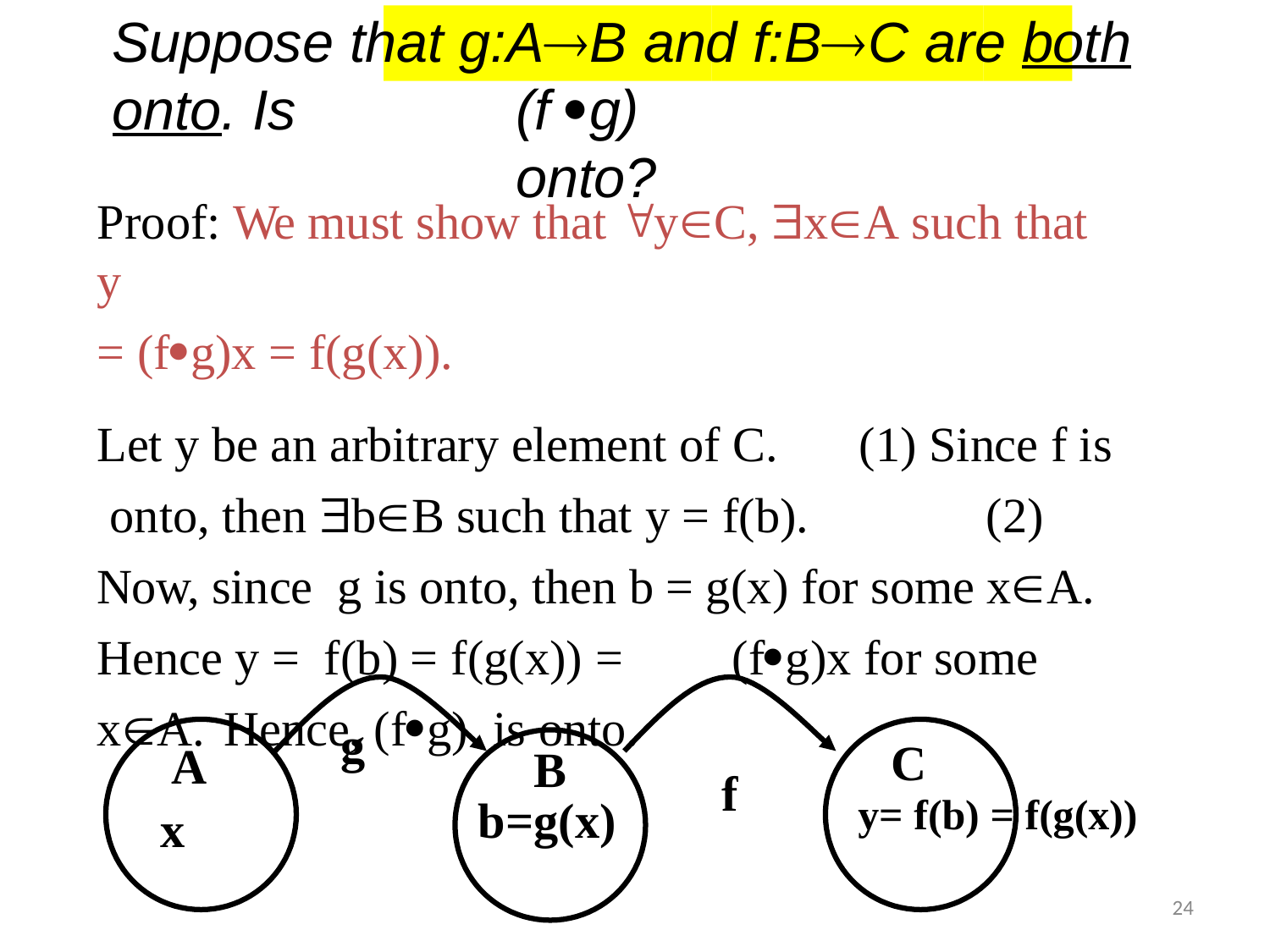

# Suppose that g:A→B and f:B→C are both onto. Is

(f •g) onto?
Proof: We must show that ∀y∈C, ∃x∈A such that y
= (f•g)x = f(g(x)).
Let y be an arbitrary element of C.	(1) Since f is  onto, then ∃b∈B such that y = f(b).		(2) Now, since  g is onto, then b = g(x) for some x∈A. Hence y =  f(b) = f(g(x)) =	(f•g)x for some x∈A.	Hence, (f•g)  is onto.
f

g
A
x
C
y= f(b) = f(g(x))
B
b=g(x)
24